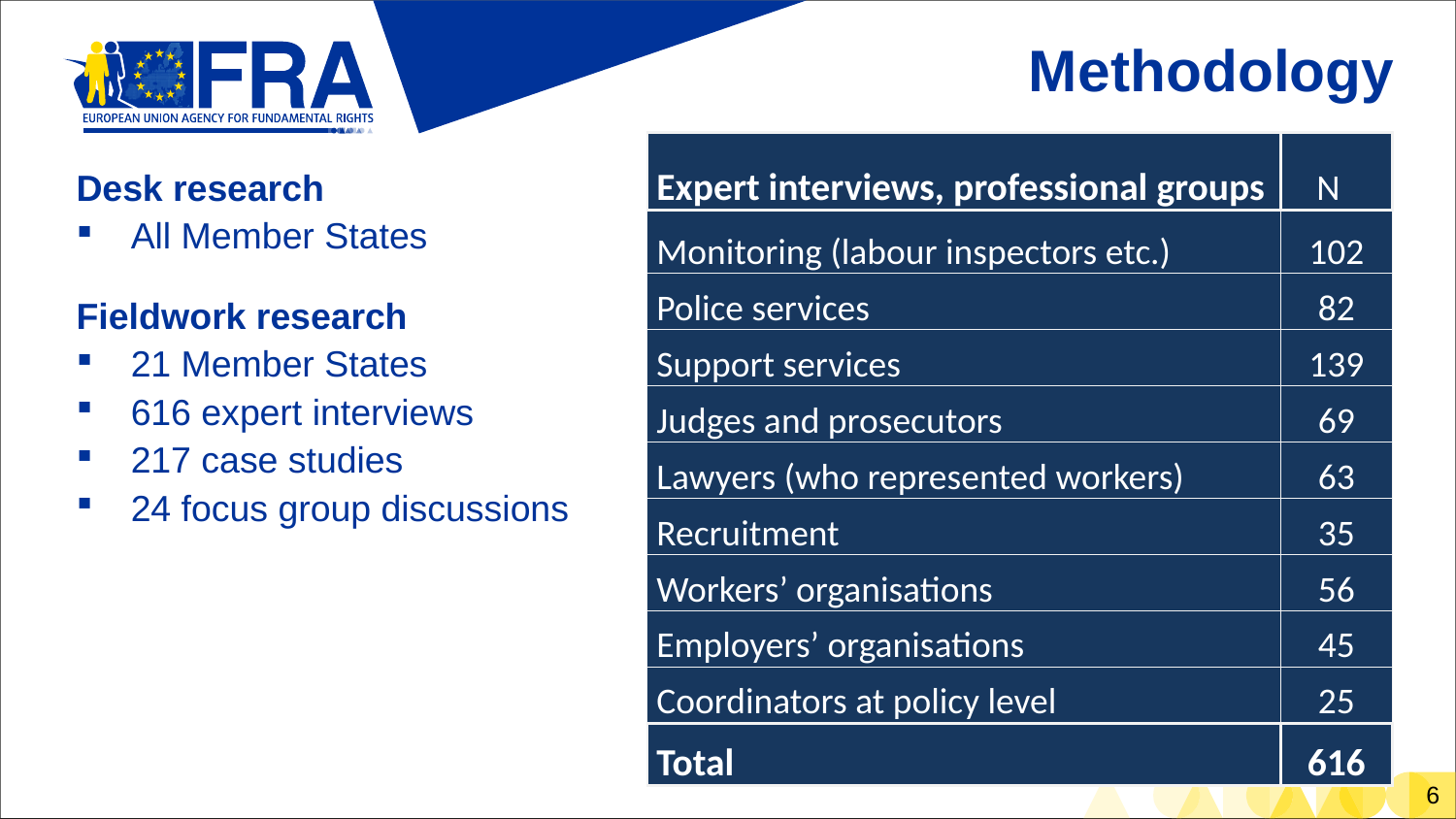

Methodology
| Expert interviews, professional groups | N |
| --- | --- |
| Monitoring (labour inspectors etc.) | 102 |
| Police services | 82 |
| Support services | 139 |
| Judges and prosecutors | 69 |
| Lawyers (who represented workers) | 63 |
| Recruitment | 35 |
| Workers’ organisations | 56 |
| Employers’ organisations | 45 |
| Coordinators at policy level | 25 |
| Total | 616 |
Desk research
All Member States

Fieldwork research
21 Member States
616 expert interviews
217 case studies
24 focus group discussions